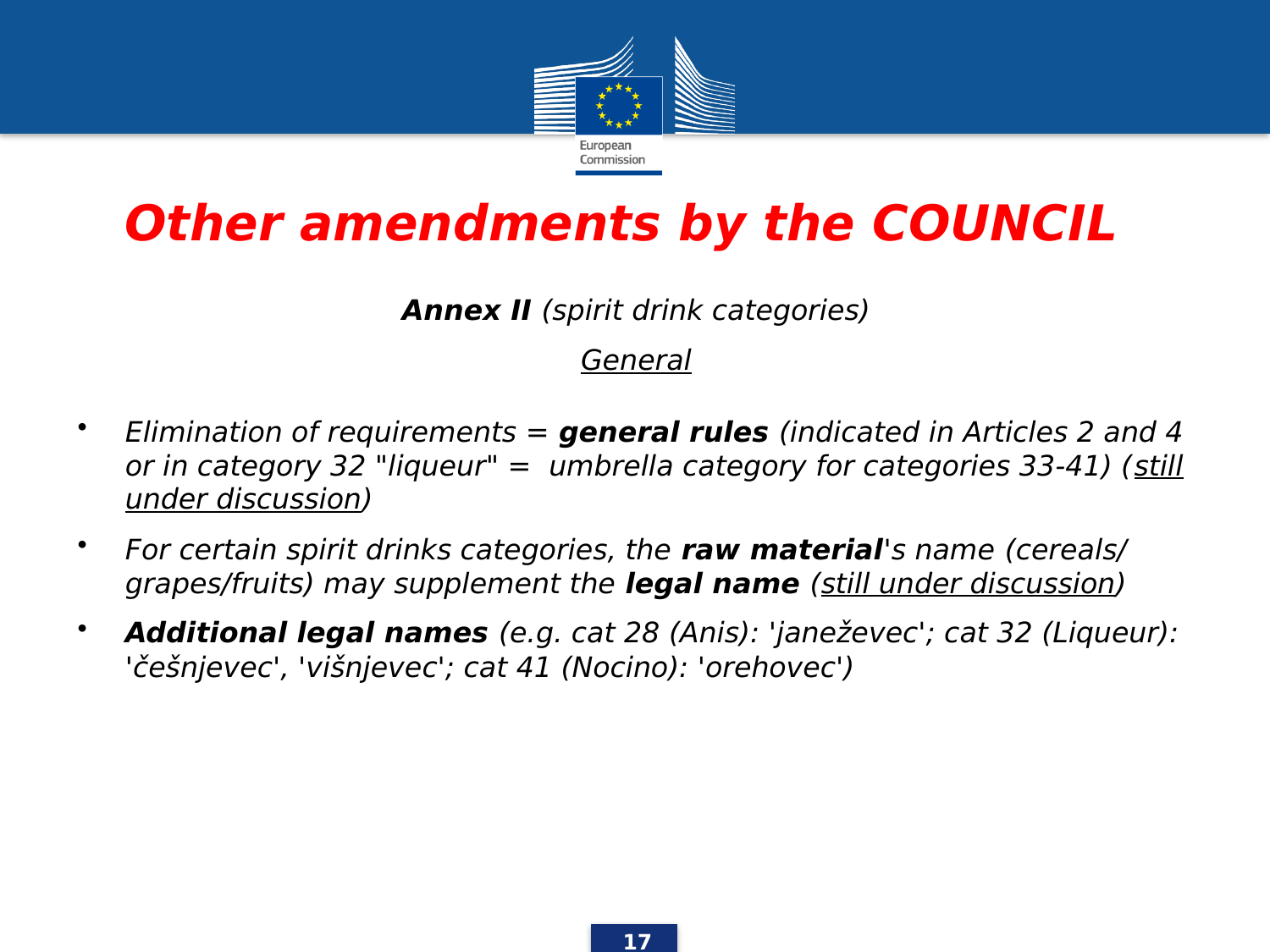

# Other amendments by the COUNCIL
Annex II (spirit drink categories)
General
Elimination of requirements = general rules (indicated in Articles 2 and 4 or in category 32 "liqueur" =  umbrella category for categories 33-41) (still under discussion)
For certain spirit drinks categories, the raw material's name (cereals/ grapes/fruits) may supplement the legal name (still under discussion)
Additional legal names (e.g. cat 28 (Anis): 'janeževec'; cat 32 (Liqueur): 'češnjevec', 'višnjevec'; cat 41 (Nocino): 'orehovec')